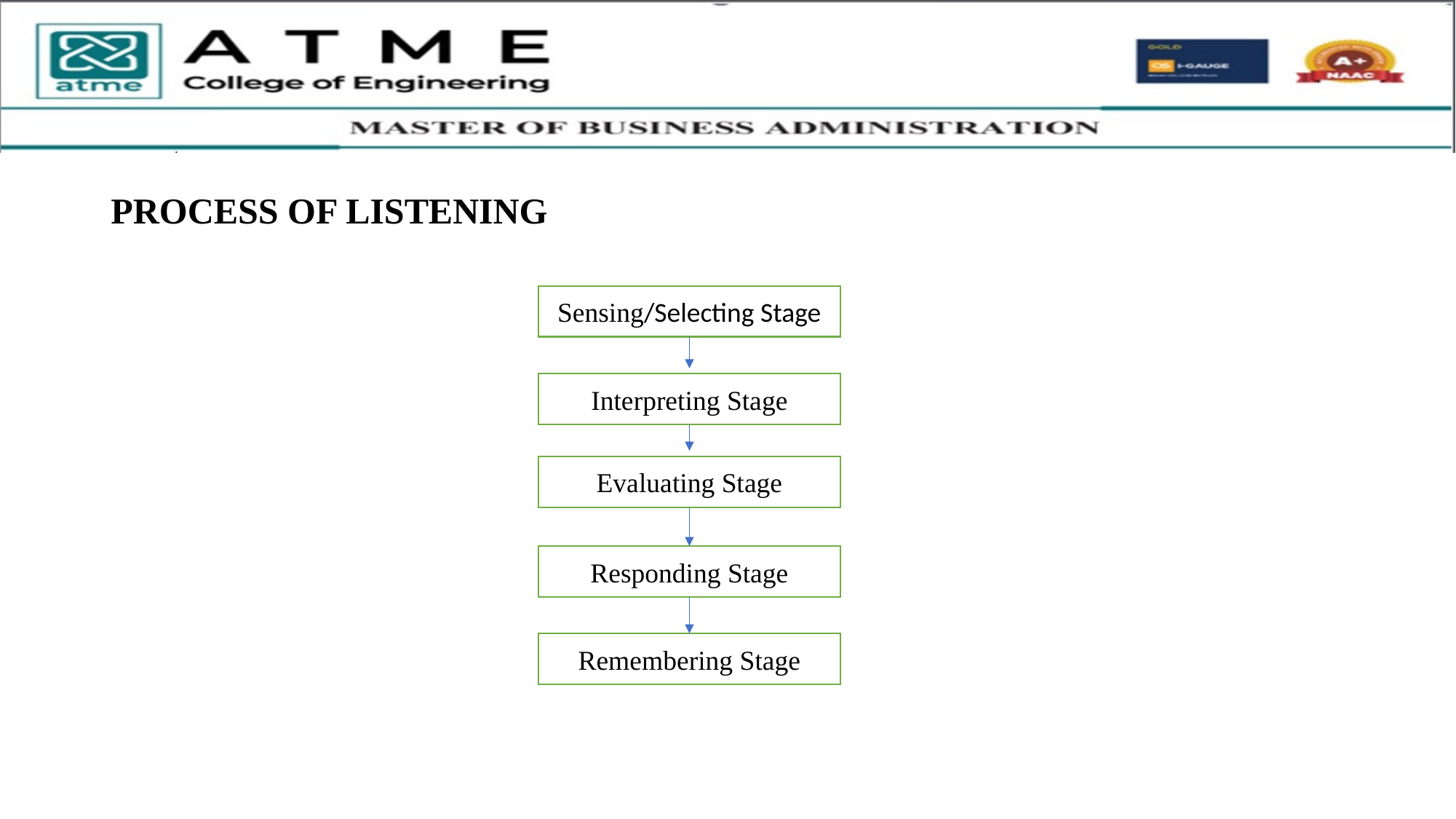

PROCESS OF LISTENING

Sensing/Selecting Stage
Interpreting Stage
Evaluating Stage
Responding Stage
Remembering Stage